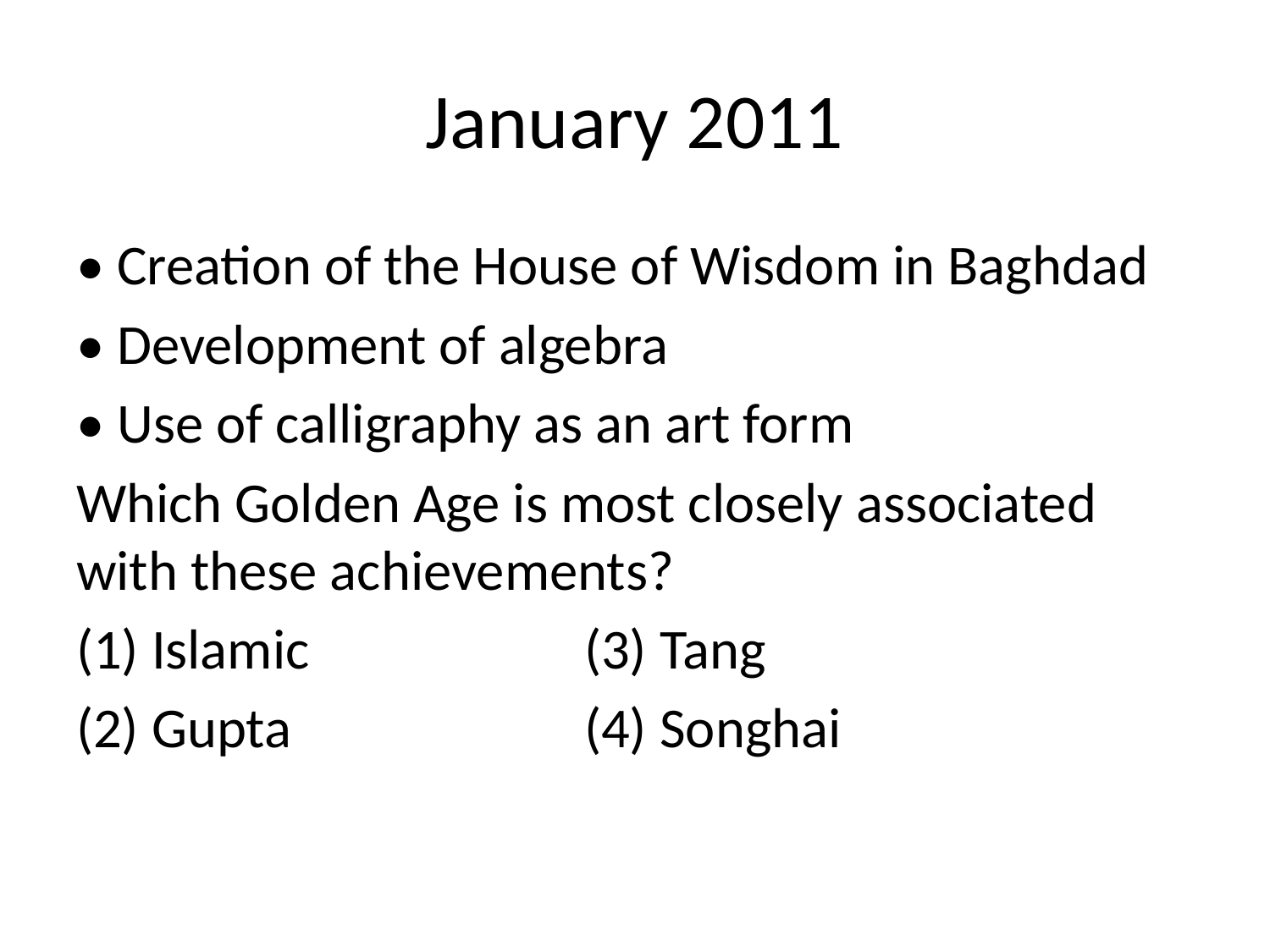

# January 2011
• Creation of the House of Wisdom in Baghdad
• Development of algebra
• Use of calligraphy as an art form
Which Golden Age is most closely associated with these achievements?
(1) Islamic 			(3) Tang
(2) Gupta 			(4) Songhai